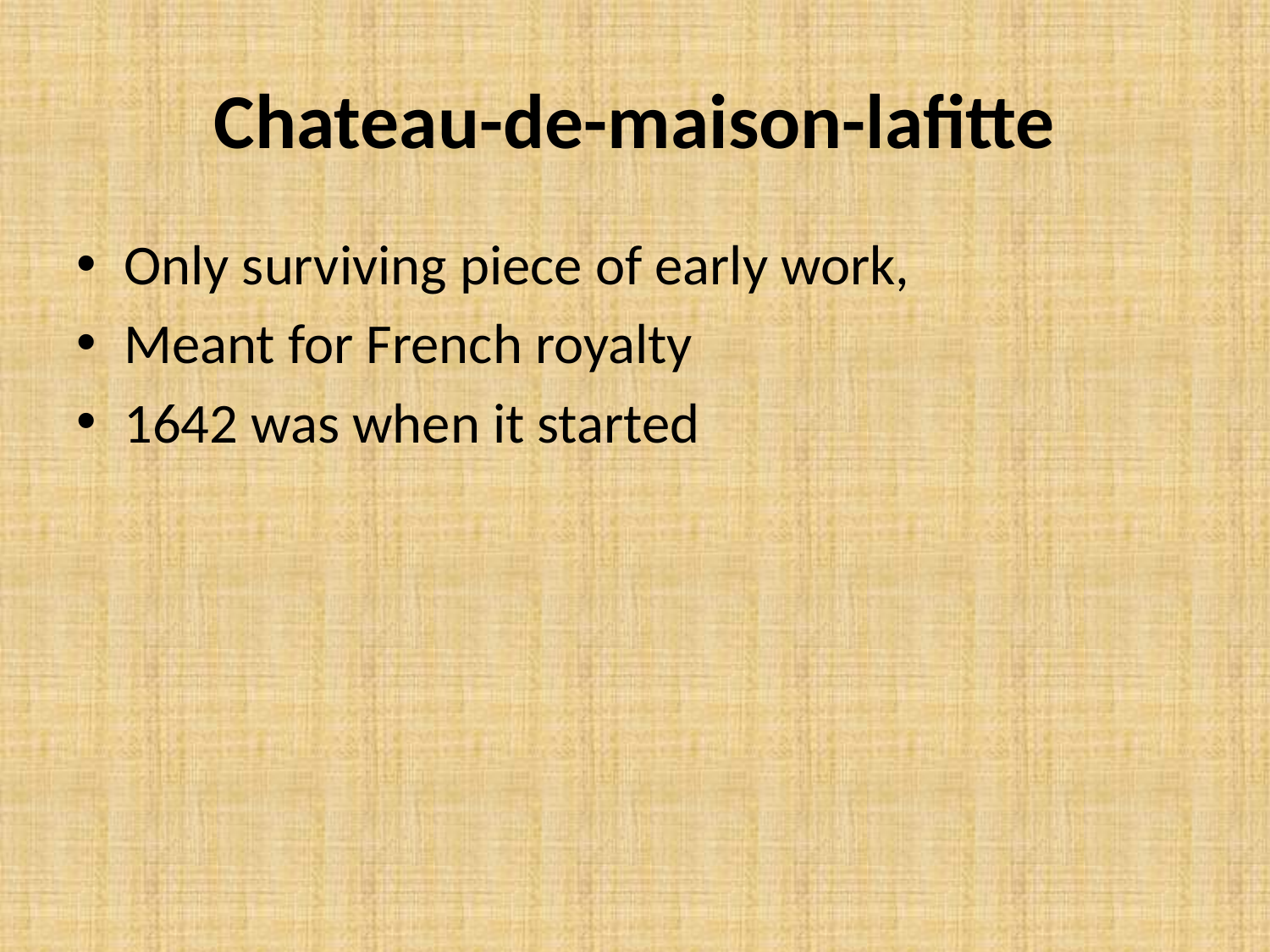

# Chateau-de-maison-lafitte
Only surviving piece of early work,
Meant for French royalty
1642 was when it started